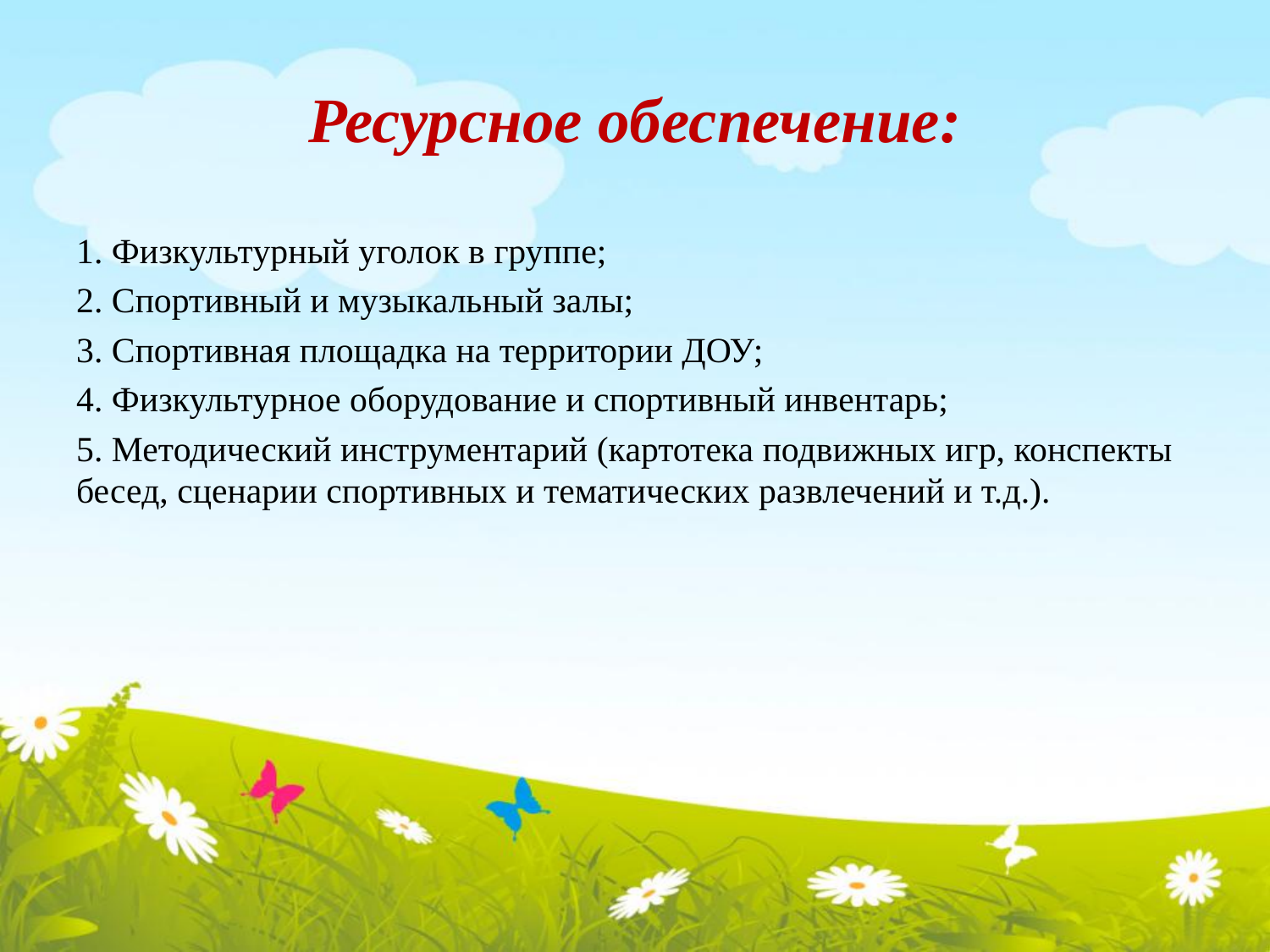

# Ресурсное обеспечение:
1. Физкультурный уголок в группе;
2. Спортивный и музыкальный залы;
3. Спортивная площадка на территории ДОУ;
4. Физкультурное оборудование и спортивный инвентарь;
5. Методический инструментарий (картотека подвижных игр, конспекты бесед, сценарии спортивных и тематических развлечений и т.д.).